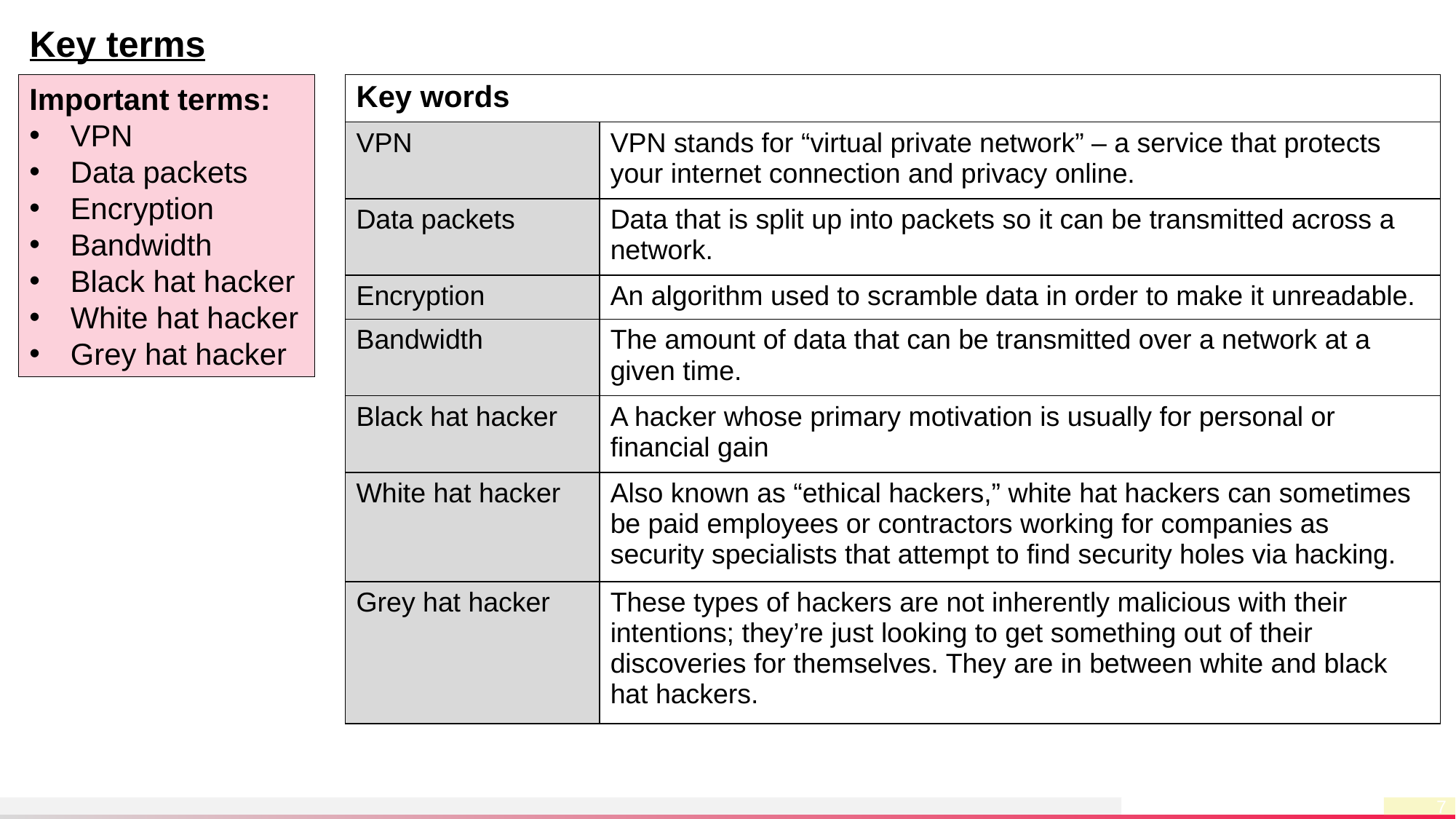

Key terms
Important terms:
VPN
Data packets
Encryption
Bandwidth
Black hat hacker
White hat hacker
Grey hat hacker
| Key words |  |
| --- | --- |
| VPN | VPN stands for “virtual private network” – a service that protects your internet connection and privacy online. |
| Data packets | Data that is split up into packets so it can be transmitted across a network. |
| Encryption | An algorithm used to scramble data in order to make it unreadable. |
| Bandwidth | The amount of data that can be transmitted over a network at a given time. |
| Black hat hacker | A hacker whose primary motivation is usually for personal or financial gain |
| White hat hacker | Also known as “ethical hackers,” white hat hackers can sometimes be paid employees or contractors working for companies as security specialists that attempt to find security holes via hacking. |
| Grey hat hacker | These types of hackers are not inherently malicious with their intentions; they’re just looking to get something out of their discoveries for themselves. They are in between white and black hat hackers. |
7